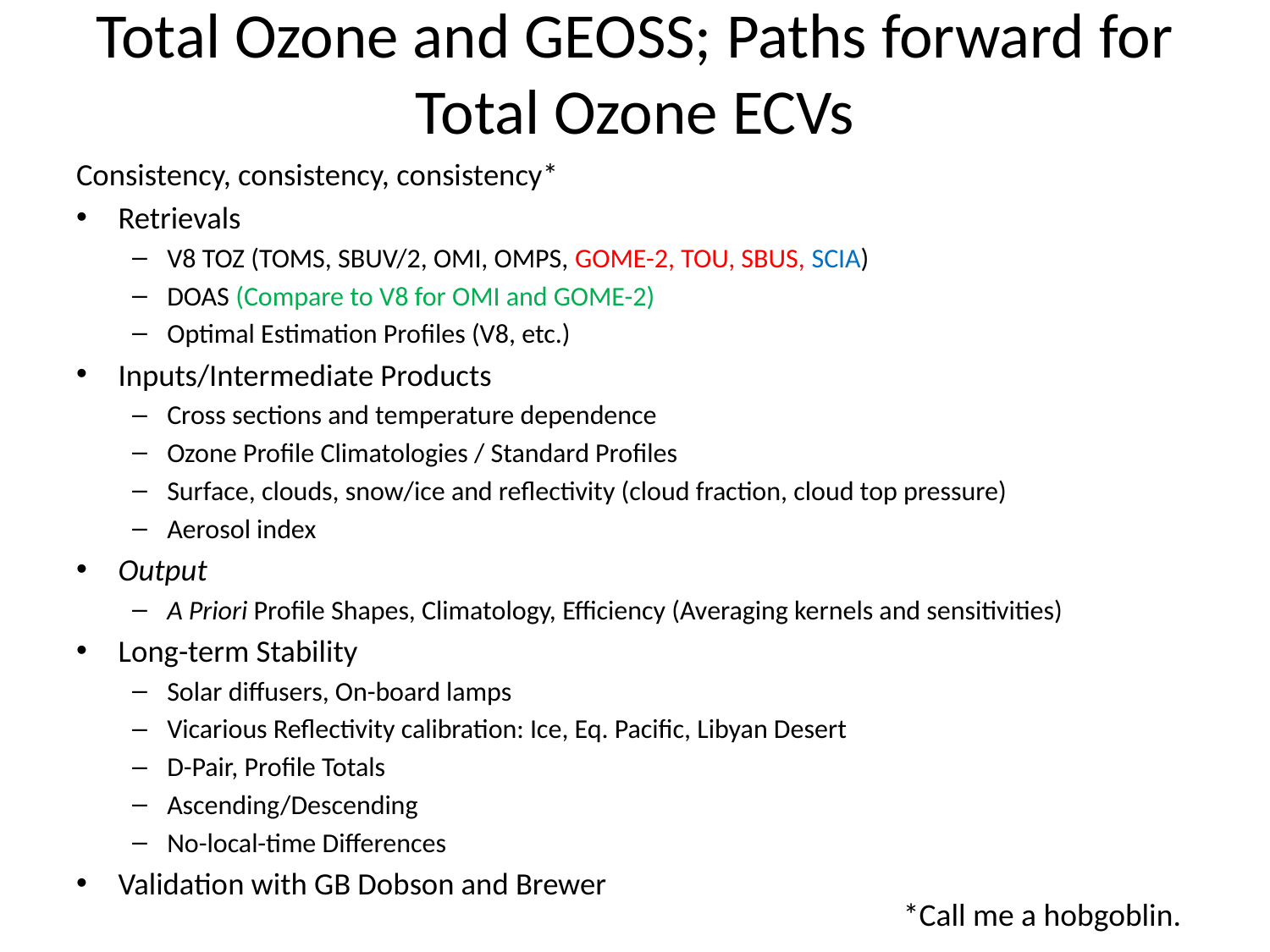

# Total Ozone and GEOSS; Paths forward for Total Ozone ECVs
Consistency, consistency, consistency*
Retrievals
V8 TOZ (TOMS, SBUV/2, OMI, OMPS, GOME-2, TOU, SBUS, SCIA)
DOAS (Compare to V8 for OMI and GOME-2)
Optimal Estimation Profiles (V8, etc.)
Inputs/Intermediate Products
Cross sections and temperature dependence
Ozone Profile Climatologies / Standard Profiles
Surface, clouds, snow/ice and reflectivity (cloud fraction, cloud top pressure)
Aerosol index
Output
A Priori Profile Shapes, Climatology, Efficiency (Averaging kernels and sensitivities)
Long-term Stability
Solar diffusers, On-board lamps
Vicarious Reflectivity calibration: Ice, Eq. Pacific, Libyan Desert
D-Pair, Profile Totals
Ascending/Descending
No-local-time Differences
Validation with GB Dobson and Brewer
*Call me a hobgoblin.